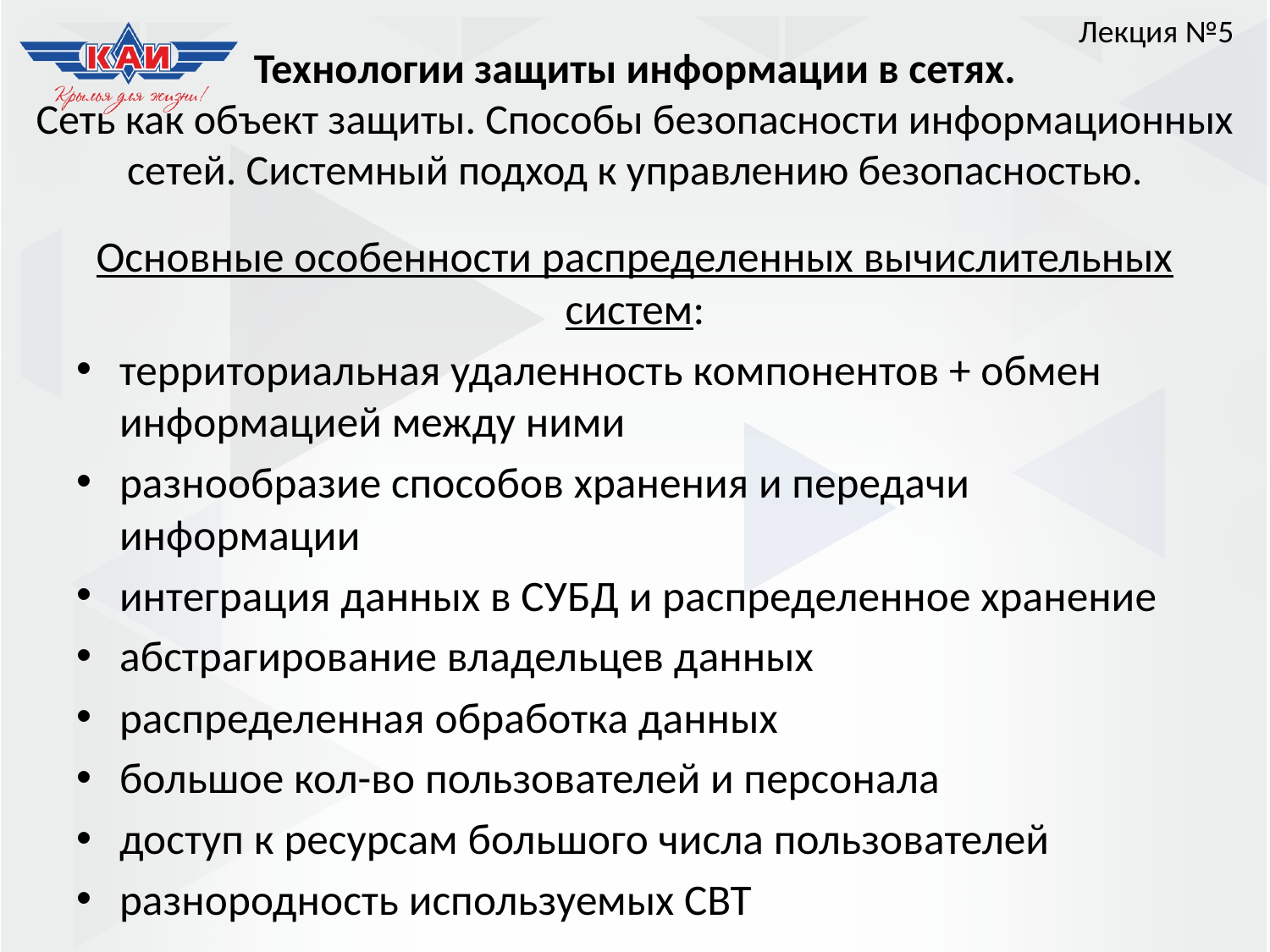

Лекция №5
# Технологии защиты информации в сетях. Сеть как объект защиты. Способы безопасности информационных сетей. Системный подход к управлению безопасностью.
Основные особенности распределенных вычислительных систем:
территориальная удаленность компонентов + обмен информацией между ними
разнообразие способов хранения и передачи информации
интеграция данных в СУБД и распределенное хранение
абстрагирование владельцев данных
распределенная обработка данных
большое кол-во пользователей и персонала
доступ к ресурсам большого числа пользователей
разнородность используемых СВТ